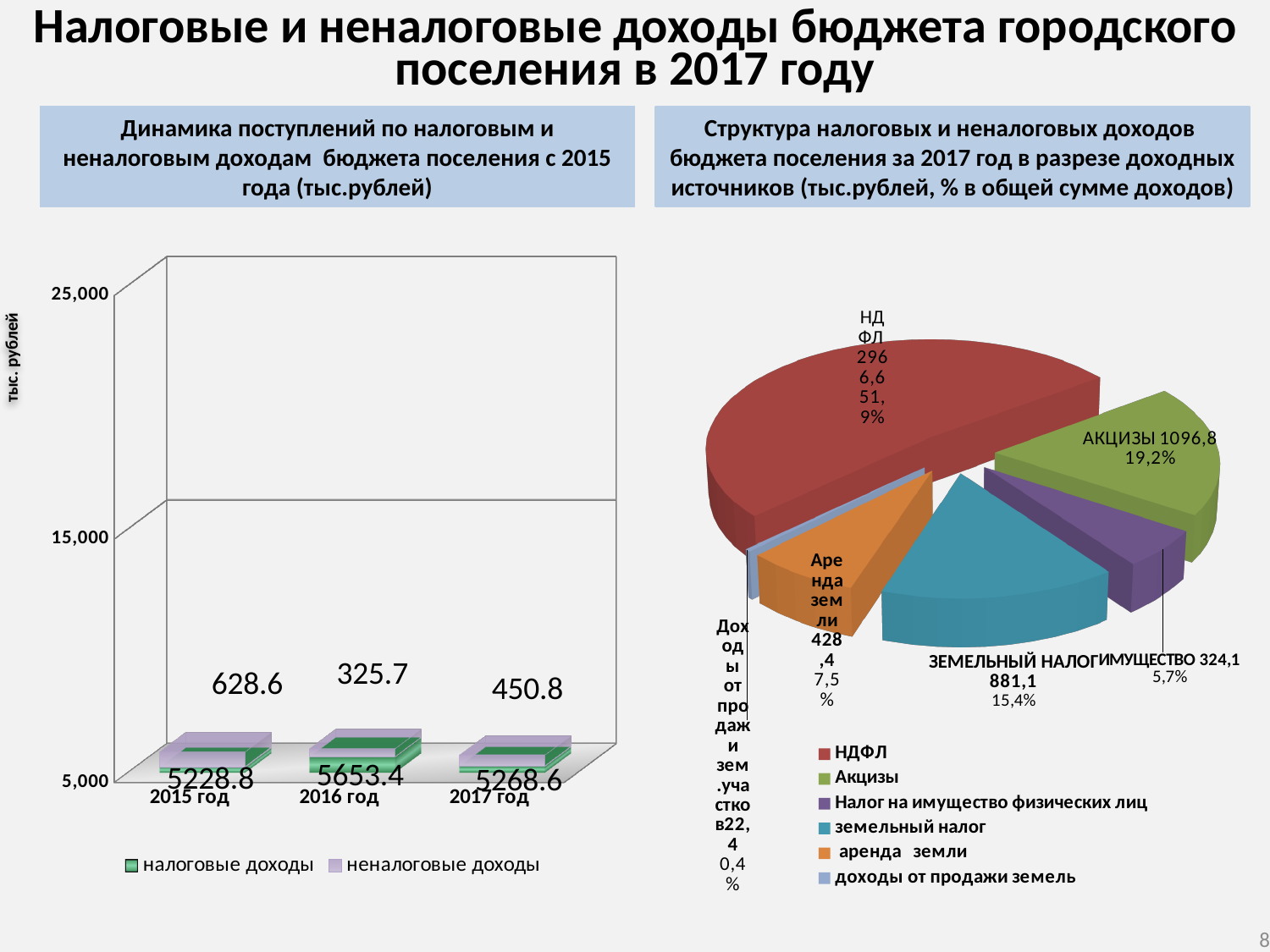

Налоговые и неналоговые доходы бюджета городского поселения в 2017 году

[unsupported chart]

Динамика поступлений по налоговым и неналоговым доходам  бюджета поселения с 2015 года (тыс.рублей)
Структура налоговых и неналоговых доходов  бюджета поселения за 2017 год в разрезе доходных источников (тыс.рублей, % в общей сумме доходов)

[unsupported chart]

тыс. рублей
8